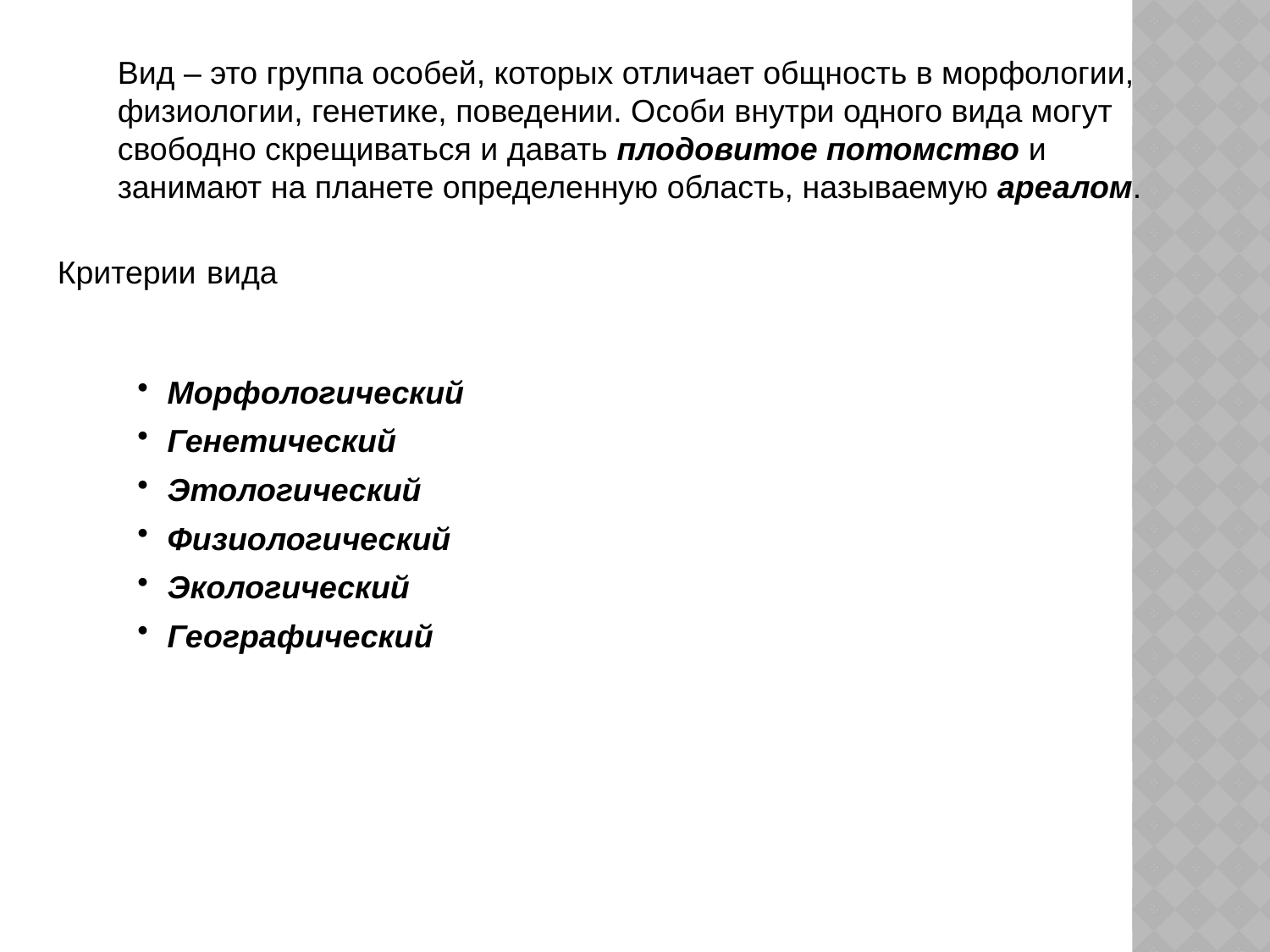

Вид – это группа особей, которых отличает общность в морфологии, физиологии, генетике, поведении. Особи внутри одного вида могут свободно скрещиваться и давать плодовитое потомство и занимают на планете определенную область, называемую ареалом.
Критерии вида
Морфологический
Генетический
Этологический
Физиологический
Экологический
Географический